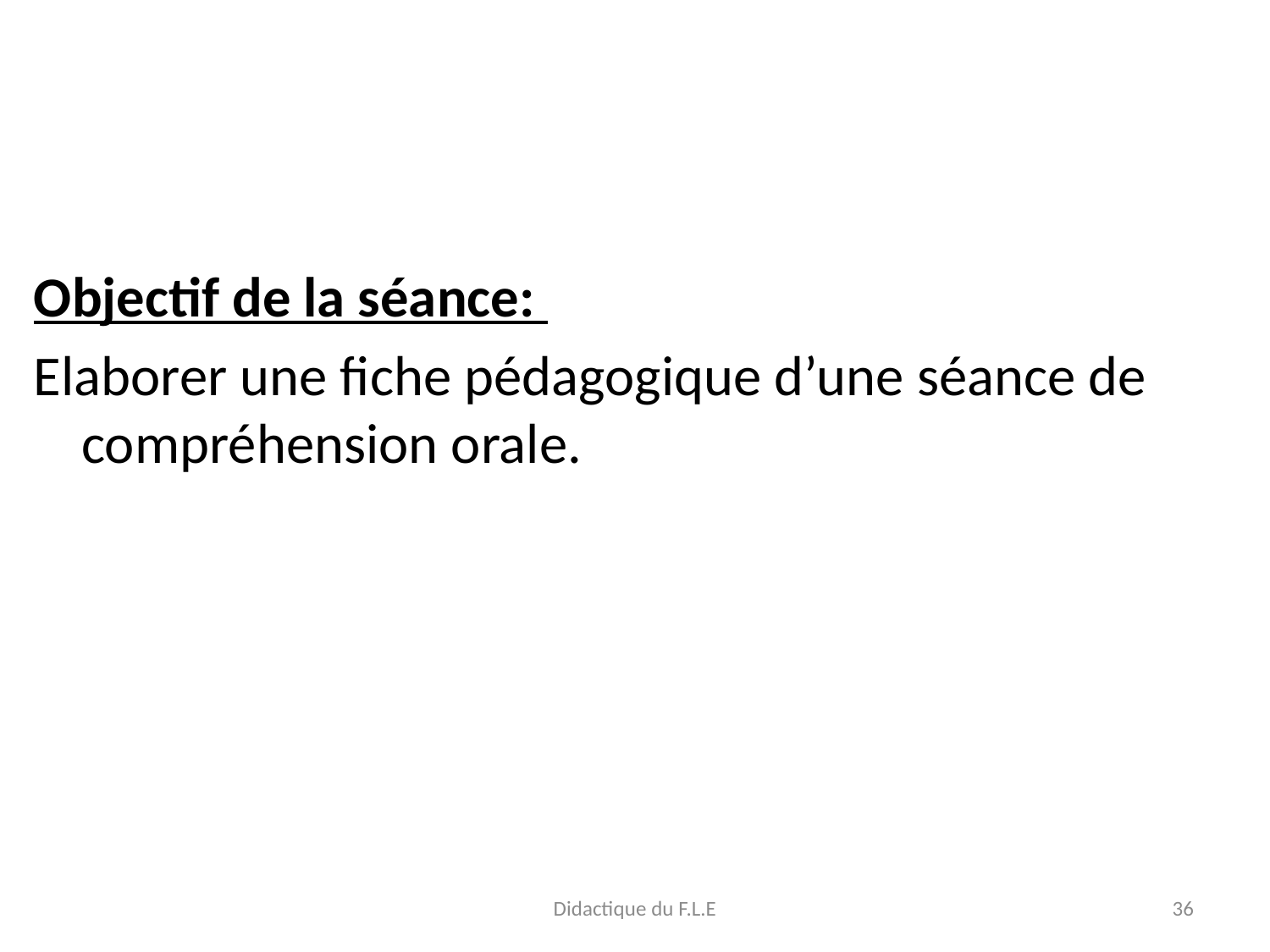

Objectif de la séance:
Elaborer une fiche pédagogique d’une séance de  compréhension orale.
Didactique du F.L.E
36